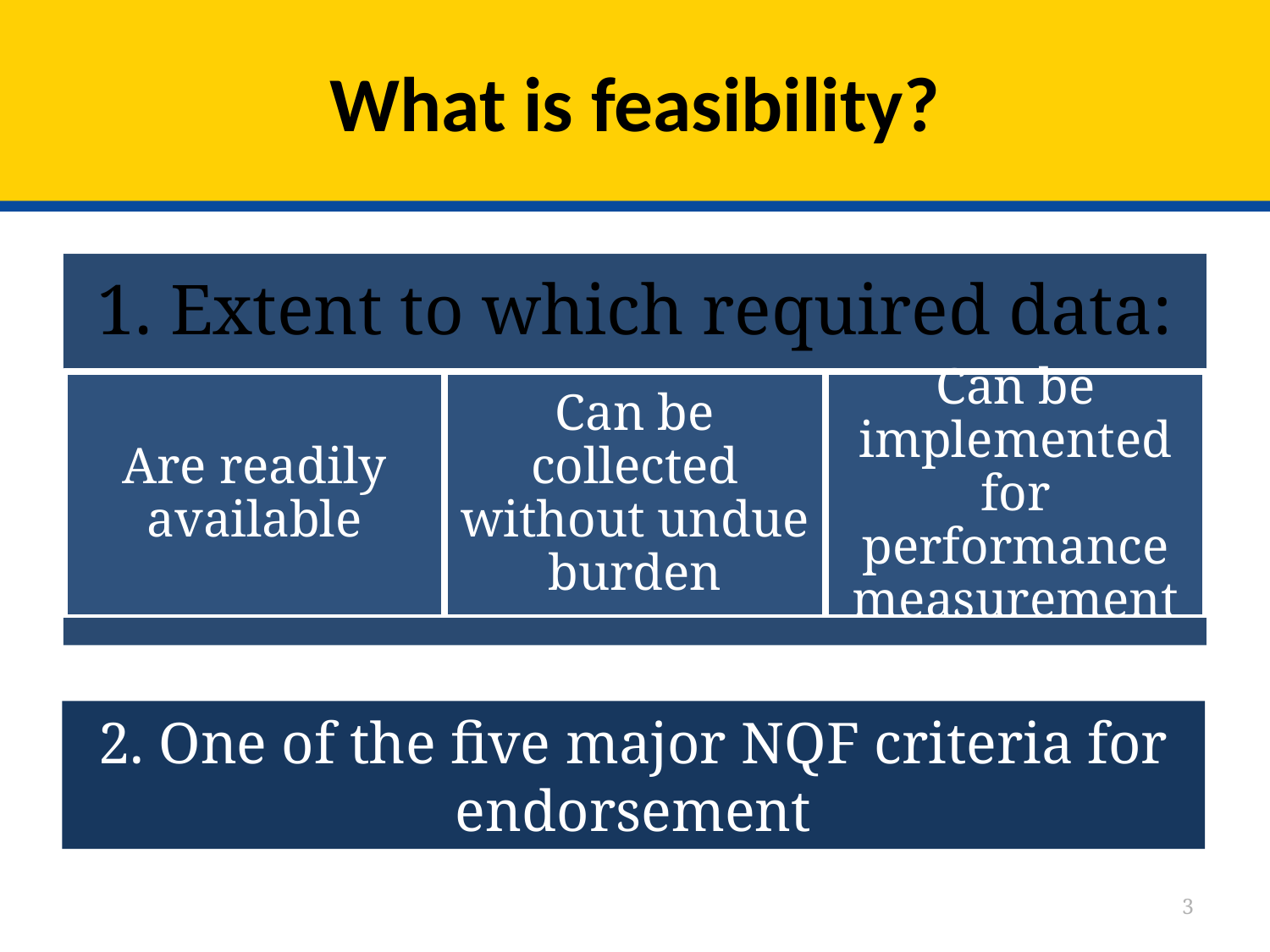

# What is feasibility?
1. Extent to which required data:
Are readily available
Can be collected without undue burden
Can be implemented for performance measurement
2. One of the five major NQF criteria for endorsement
3